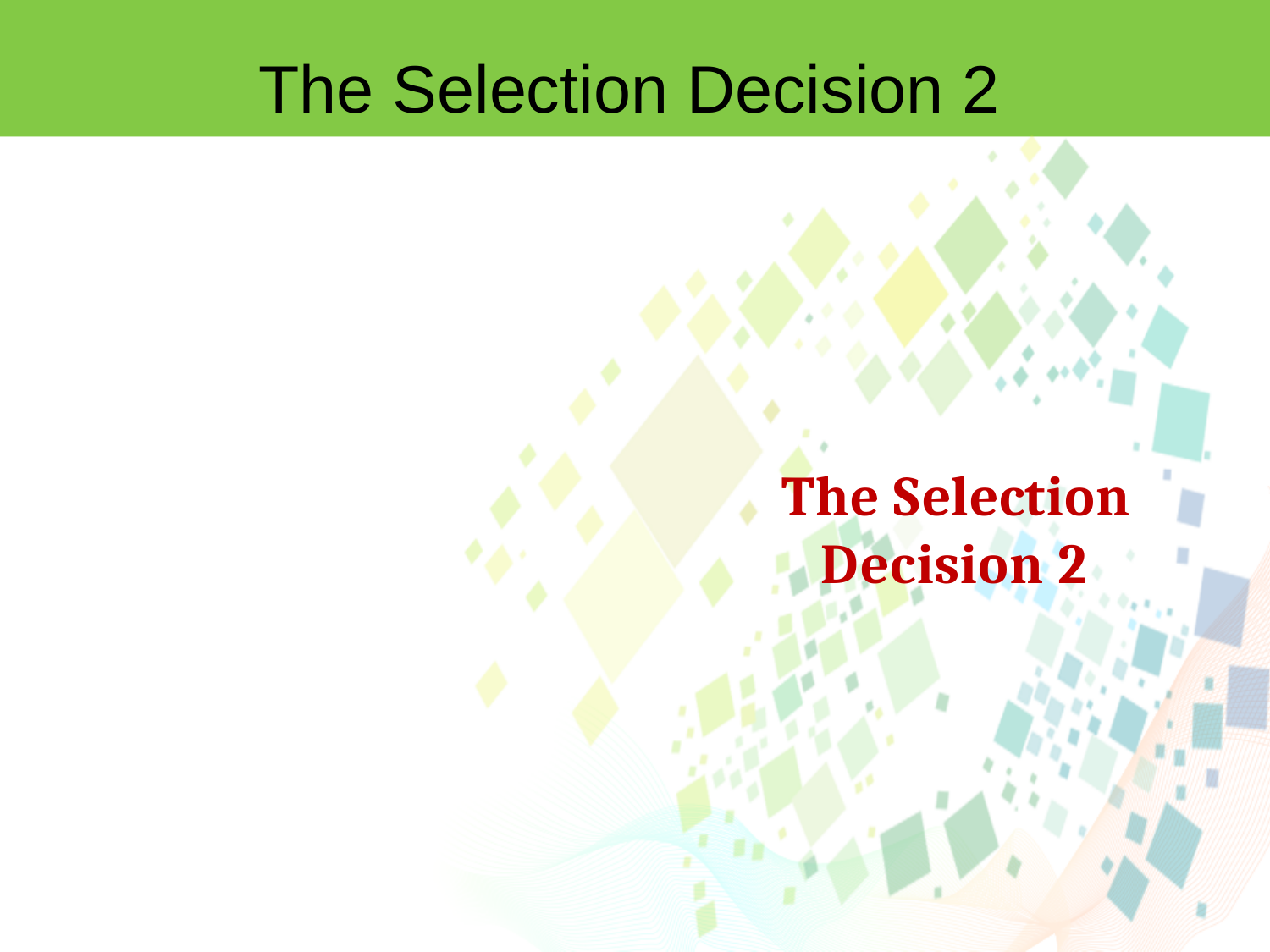

The Selection Decision 2
The Selection Decision 2